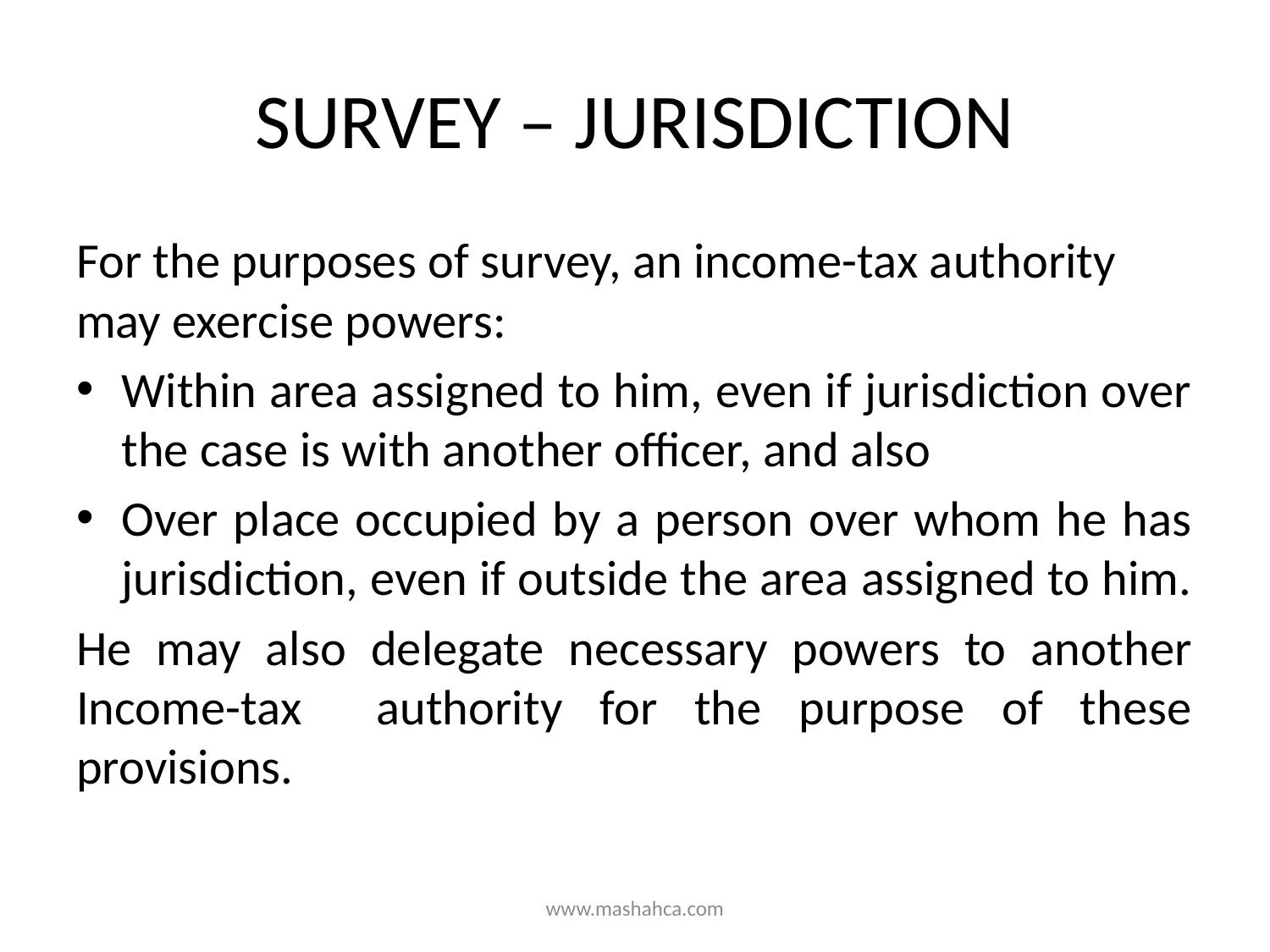

# SURVEY – JURISDICTION
For the purposes of survey, an income-tax authority may exercise powers:
Within area assigned to him, even if jurisdiction over the case is with another officer, and also
Over place occupied by a person over whom he has jurisdiction, even if outside the area assigned to him.
He may also delegate necessary powers to another Income-tax  authority for the purpose of these provisions.
www.mashahca.com